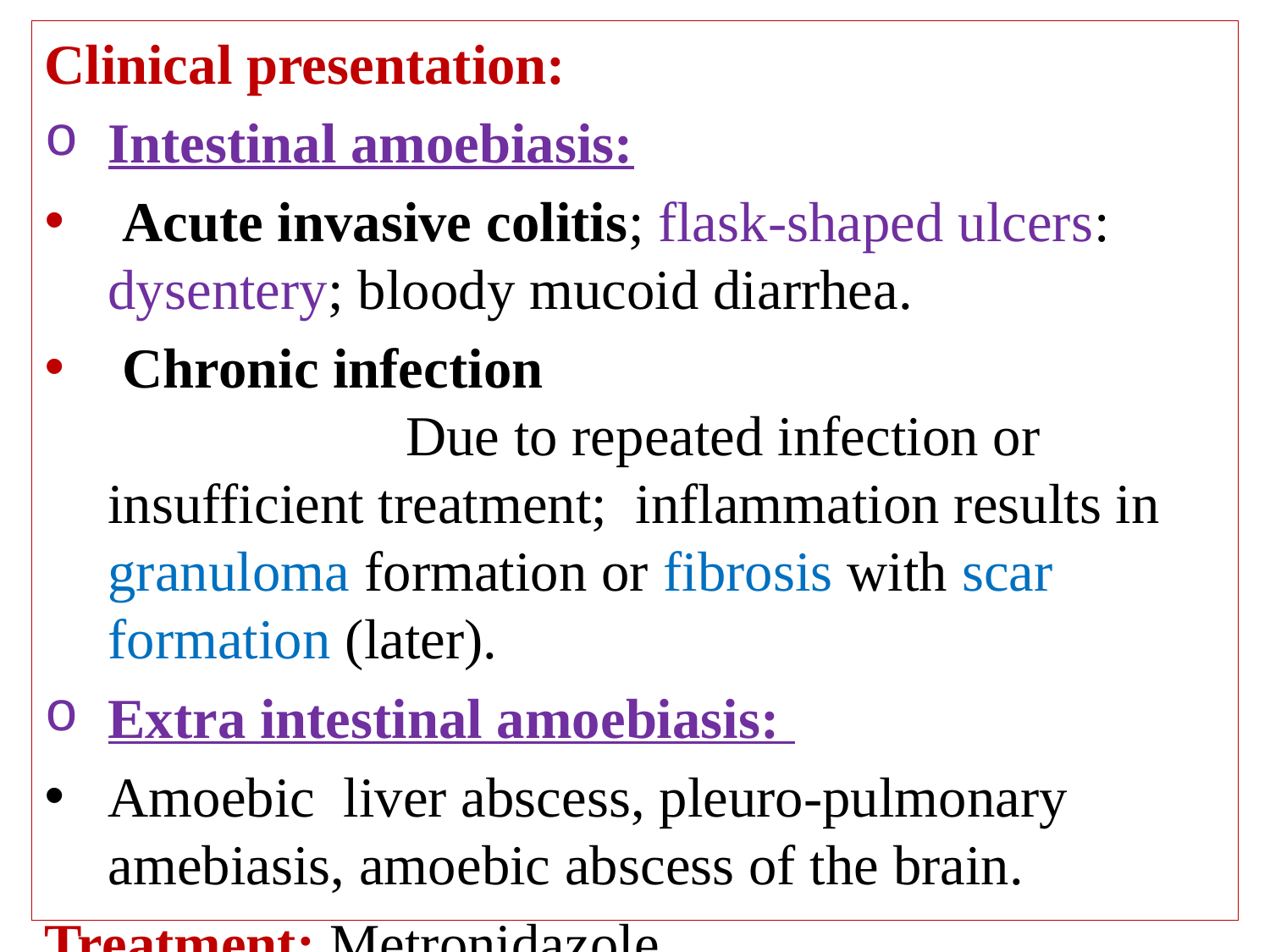

Clinical presentation:
Intestinal amoebiasis:
 Acute invasive colitis; flask-shaped ulcers: dysentery; bloody mucoid diarrhea.
 Chronic infection                                                                      Due to repeated infection or insufficient treatment;  inflammation results in granuloma formation or fibrosis with scar formation (later).
Extra intestinal amoebiasis:
Amoebic  liver abscess, pleuro-pulmonary amebiasis, amoebic abscess of the brain.
Treatment: Metronidazole.
# N